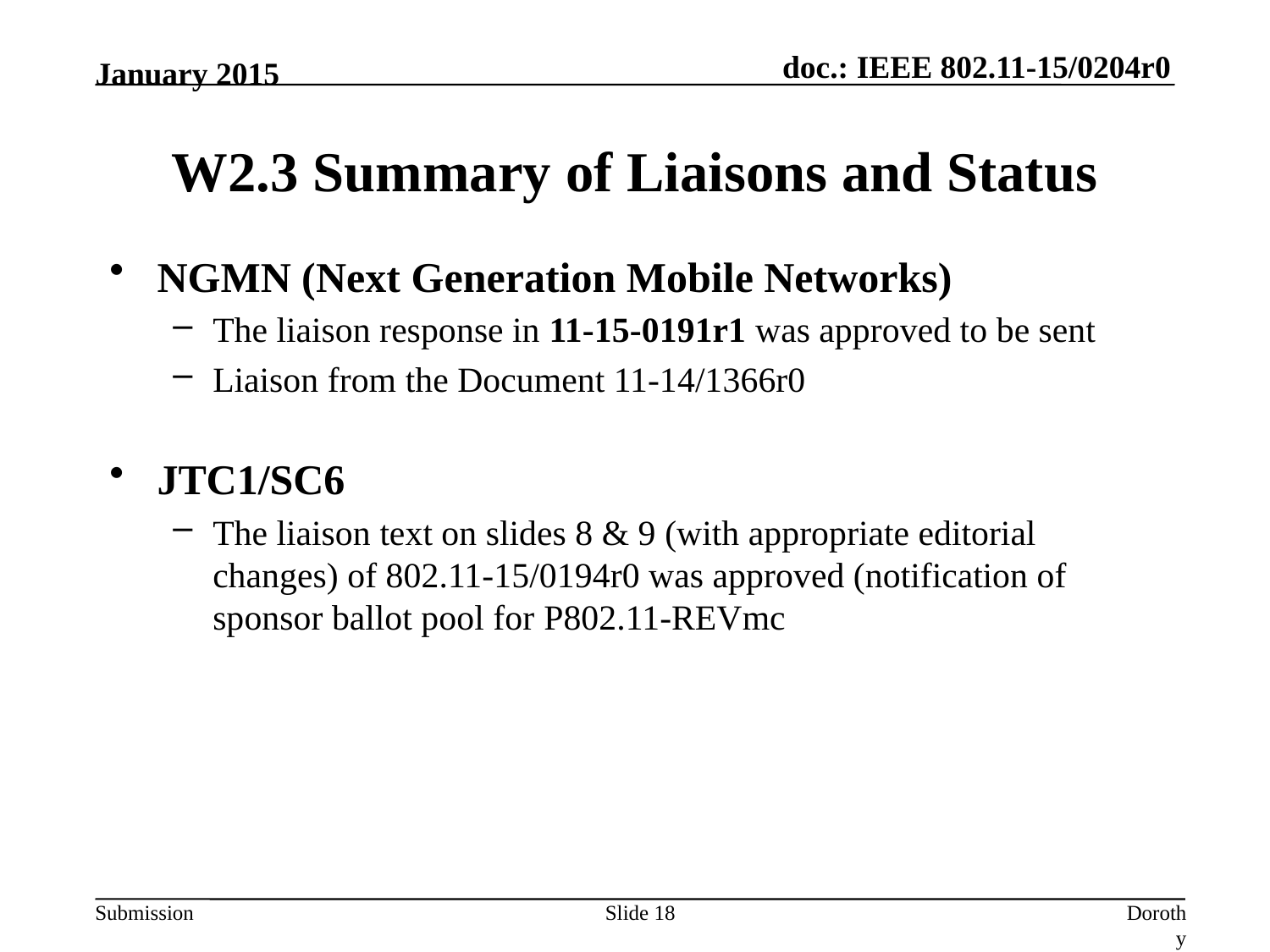

January 2015
# W2.3 Summary of Liaisons and Status
NGMN (Next Generation Mobile Networks)
The liaison response in 11-15-0191r1 was approved to be sent
Liaison from the Document 11-14/1366r0

JTC1/SC6
The liaison text on slides 8 & 9 (with appropriate editorial changes) of 802.11-15/0194r0 was approved (notification of sponsor ballot pool for P802.11-REVmc

Slide 18
Dorothy Stanley, Aruba Networks